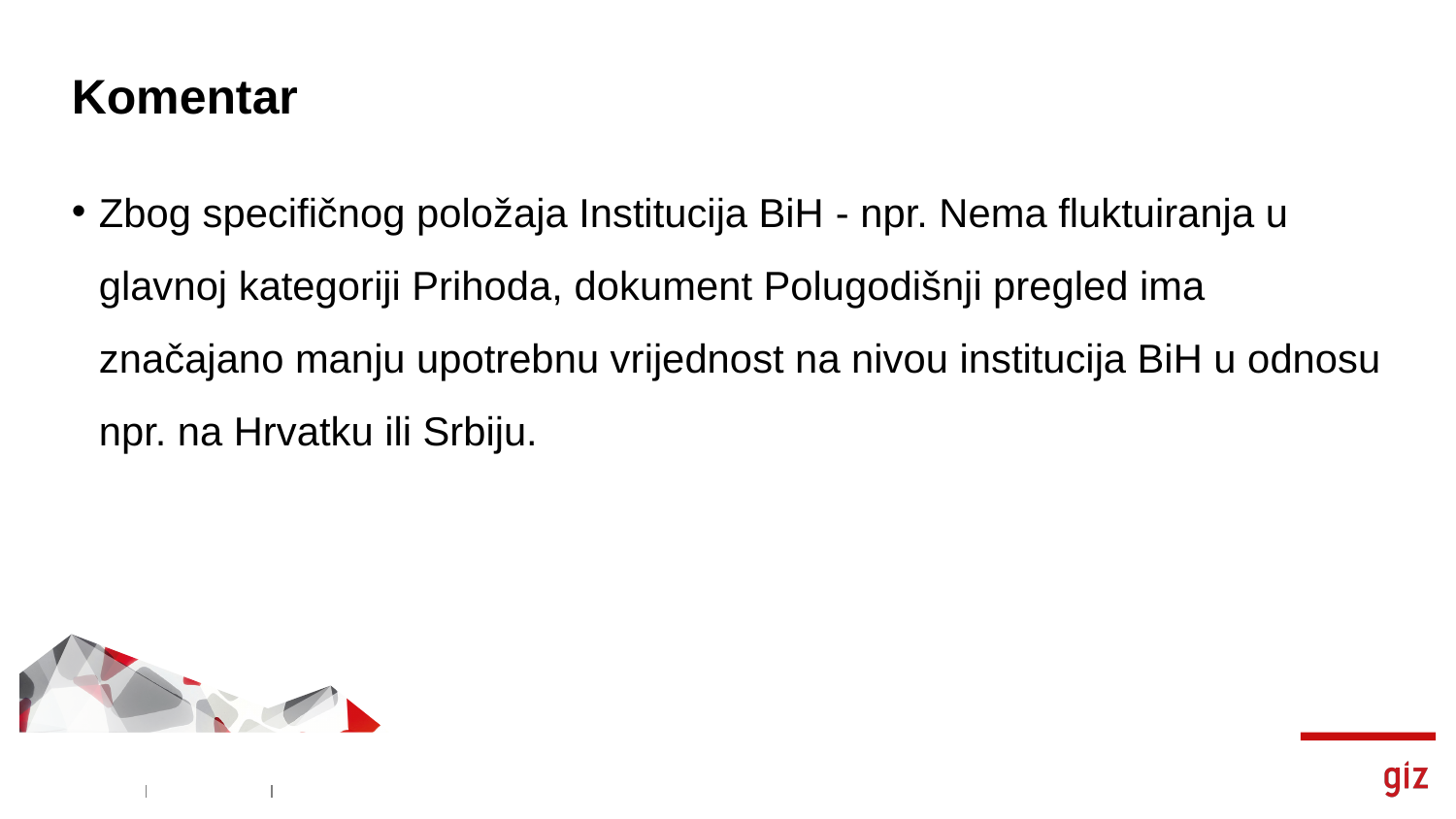

# Komentar
Zbog specifičnog položaja Institucija BiH - npr. Nema fluktuiranja u glavnoj kategoriji Prihoda, dokument Polugodišnji pregled ima značajano manju upotrebnu vrijednost na nivou institucija BiH u odnosu npr. na Hrvatku ili Srbiju.